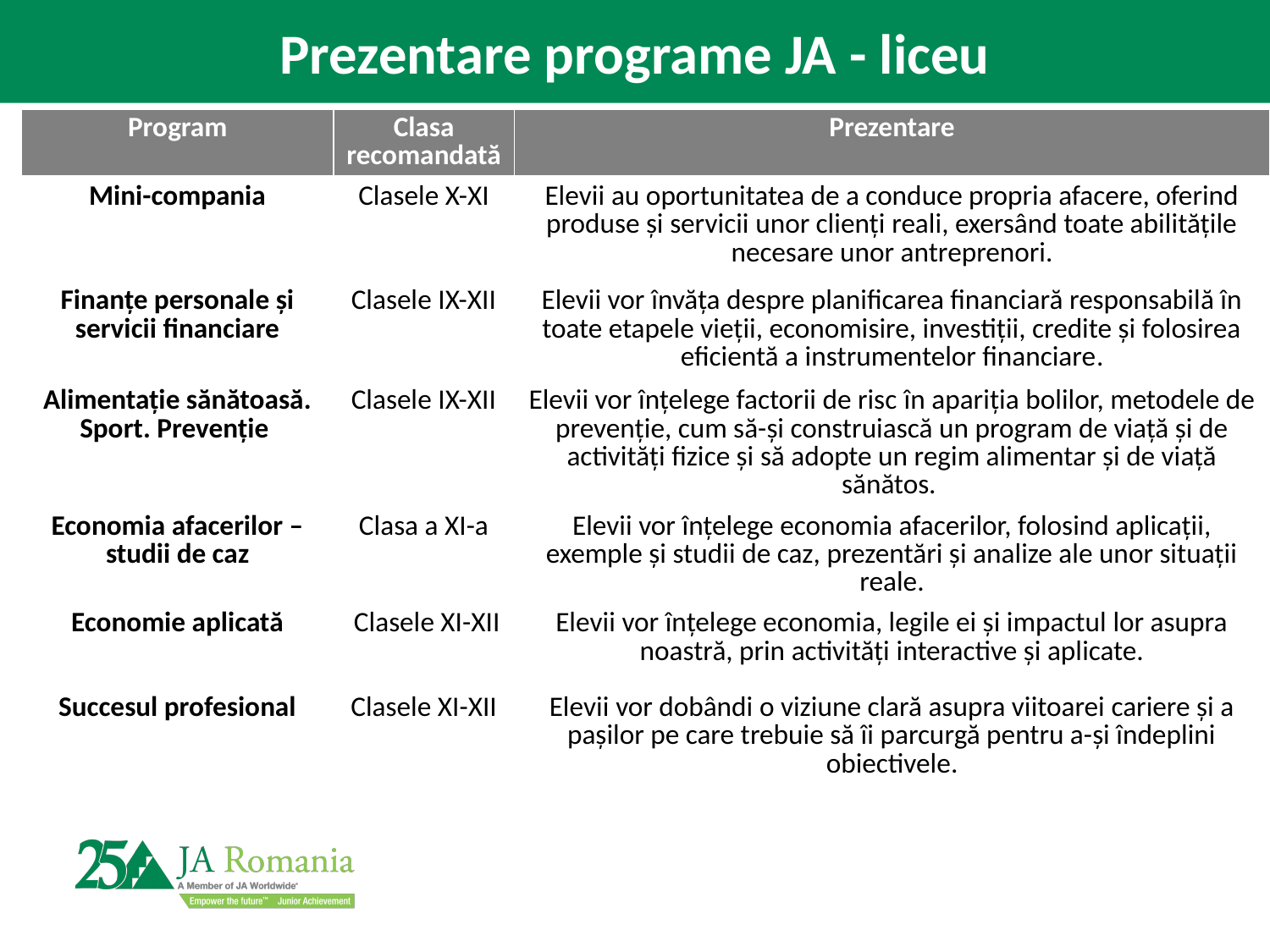

Prezentare programe JA - liceu
| Program | Clasa recomandată | Prezentare |
| --- | --- | --- |
| Mini-compania | Clasele X-XI | Elevii au oportunitatea de a conduce propria afacere, oferind produse și servicii unor clienți reali, exersând toate abilitățile necesare unor antreprenori. |
| Finanțe personale și servicii financiare | Clasele IX-XII | Elevii vor învăța despre planificarea financiară responsabilă în toate etapele vieții, economisire, investiții, credite și folosirea eficientă a instrumentelor financiare. |
| Alimentație sănătoasă. Sport. Prevenție | Clasele IX-XII | Elevii vor înțelege factorii de risc în apariția bolilor, metodele de prevenție, cum să-și construiască un program de viață și de activități fizice și să adopte un regim alimentar și de viață sănătos. |
| Economia afacerilor – studii de caz | Clasa a XI-a | Elevii vor înțelege economia afacerilor, folosind aplicații, exemple și studii de caz, prezentări și analize ale unor situații reale. |
| Economie aplicată Succesul profesional | Clasele XI-XII Clasele XI-XII | Elevii vor înțelege economia, legile ei și impactul lor asupra noastră, prin activități interactive și aplicate. Elevii vor dobândi o viziune clară asupra viitoarei cariere și a pașilor pe care trebuie să îi parcurgă pentru a-și îndeplini obiectivele. |